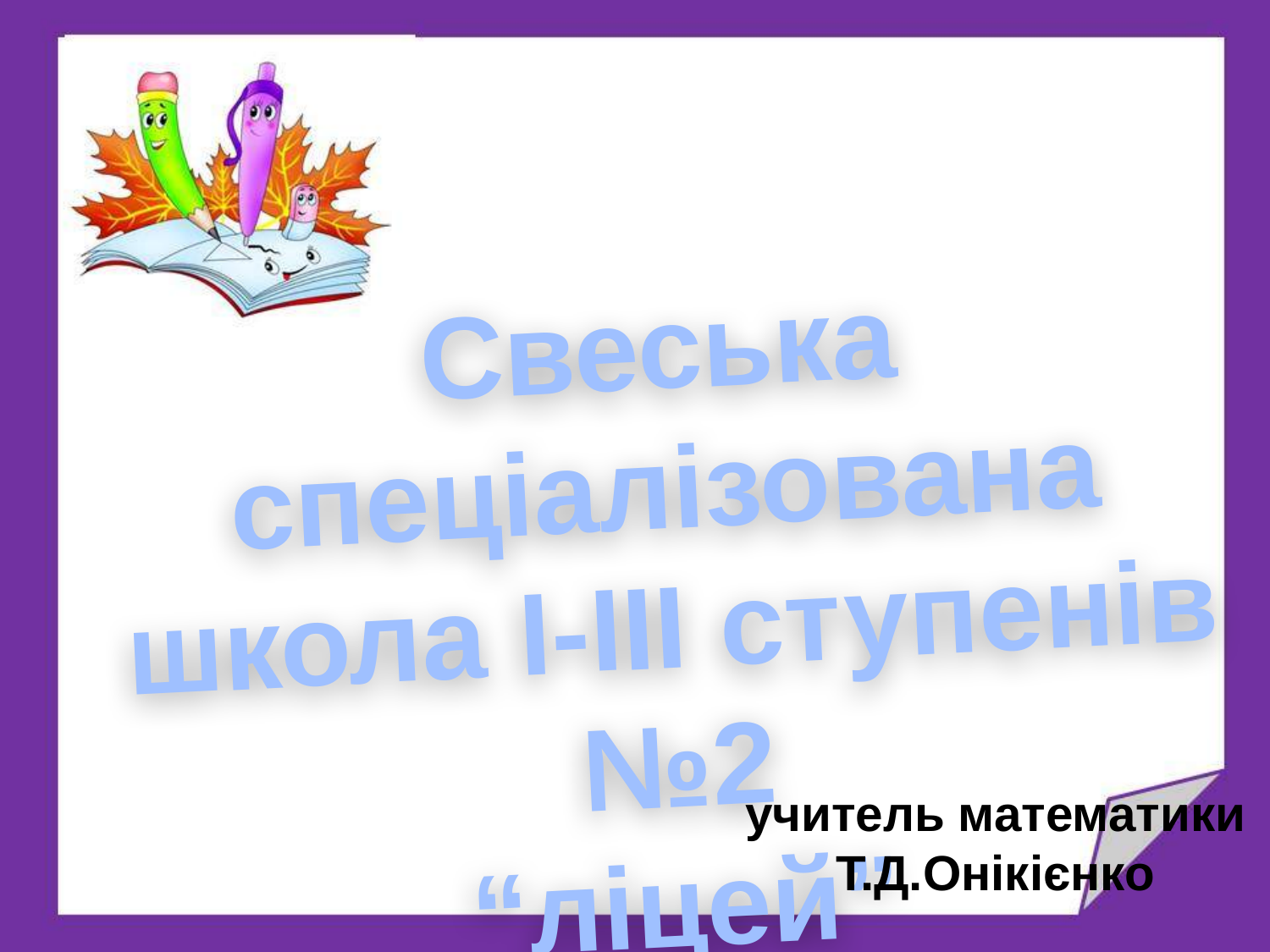

Свеська спеціалізована
школа І-ІІІ ступенів №2
“ліцей”
учитель математики
Т.Д.Онікієнко